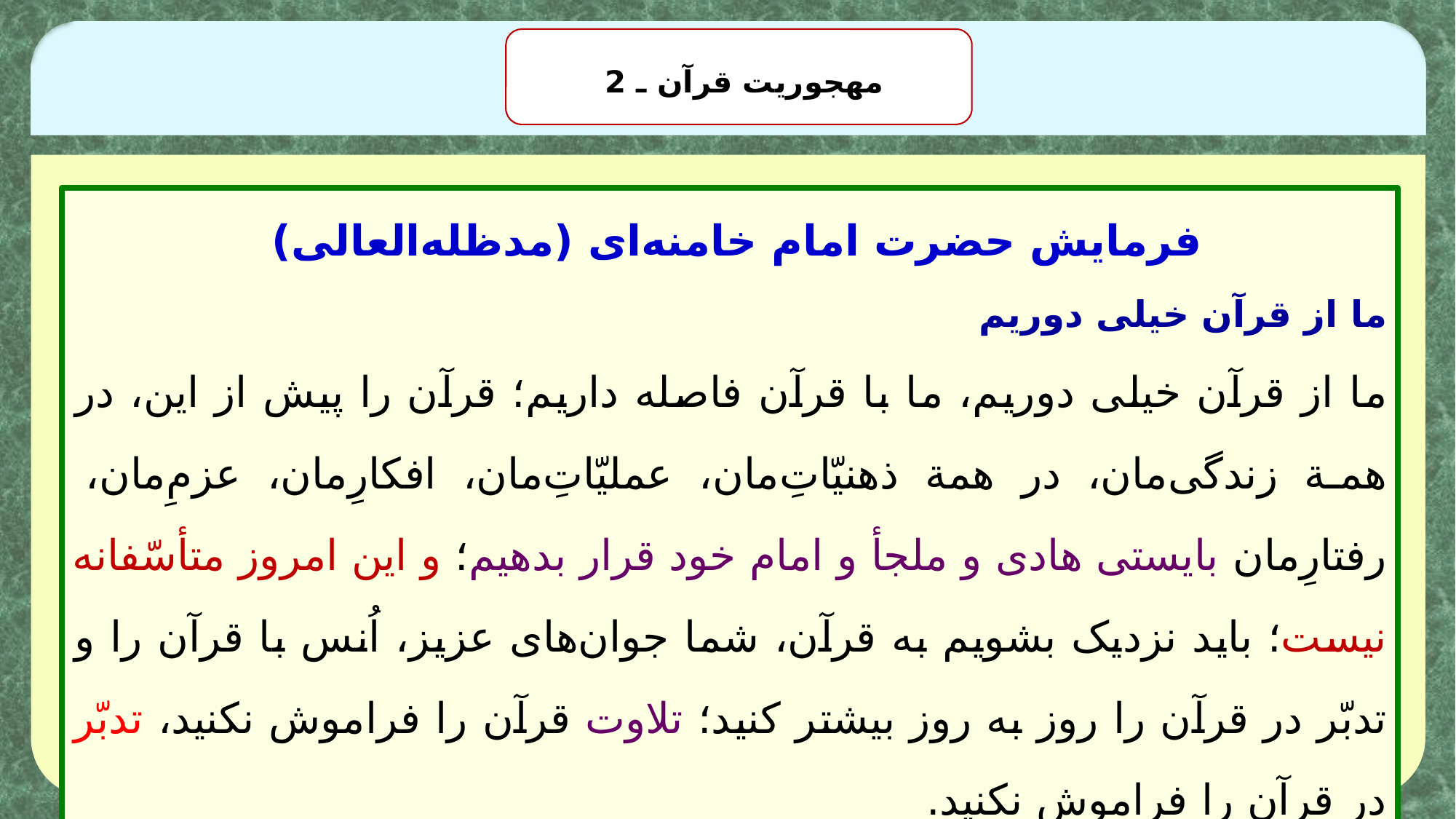

مهجوریت قرآن ـ 2

فرمایش حضرت امام خامنه‌ای (مدظله‌العالی)
ما از قرآن خیلی دوریم
ما از قرآن خیلی دوریم، ما با قرآن فاصله داریم؛ قرآن را پیش از این، در همة زندگی‌مان، در همة ذهنیّاتِ‌مان، عملیّاتِ‌مان، افکارِمان، عزمِ‌مان، رفتارِمان بایستی هادی و ملجأ و امام خود قرار بدهیم؛ و این امروز متأسّفانه نیست؛ باید نزدیک بشویم به قرآن، شما جوان‌های عزیز، اُنس با قرآن را و تدبّر در قرآن را روز به ‌روز بیشتر کنید؛ تلاوت قرآن را فراموش نکنید، تدبّر در قرآن را فراموش نکنید.